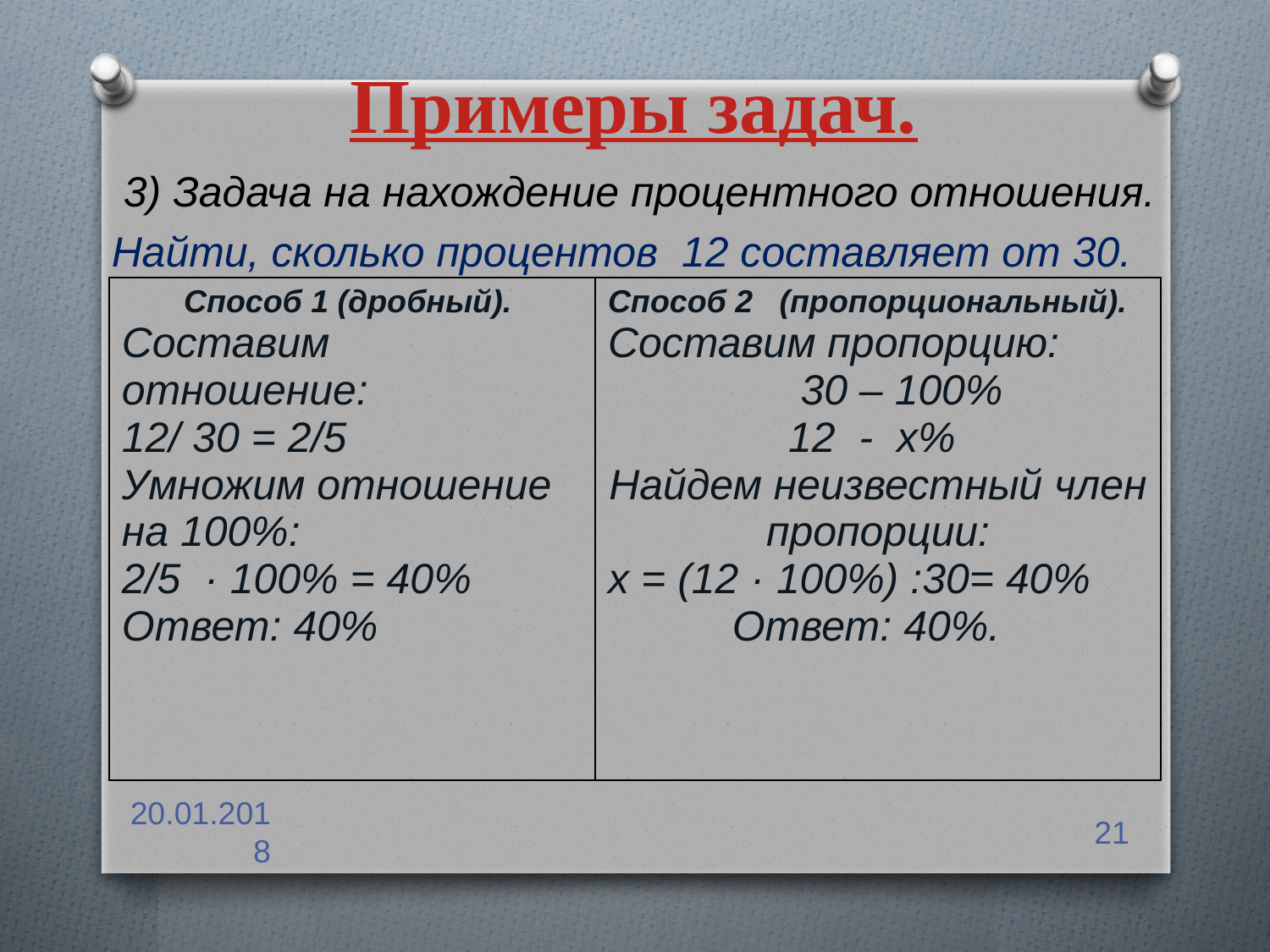

Примеры задач.

 3) Задача на нахождение процентного отношения.
Найти, сколько процентов  12 составляет от 30.
| Способ 1 (дробный). Составим отношение: 12/ 30 = 2/5 Умножим отношение на 100%: 2/5 · 100% = 40% Ответ: 40% | Способ 2 (пропорциональный). Составим пропорцию: 30 – 100% 12 - х% Найдем неизвестный член пропорции: х = (12 · 100%) :30= 40% Ответ: 40%. |
| --- | --- |
20.01.2018
21